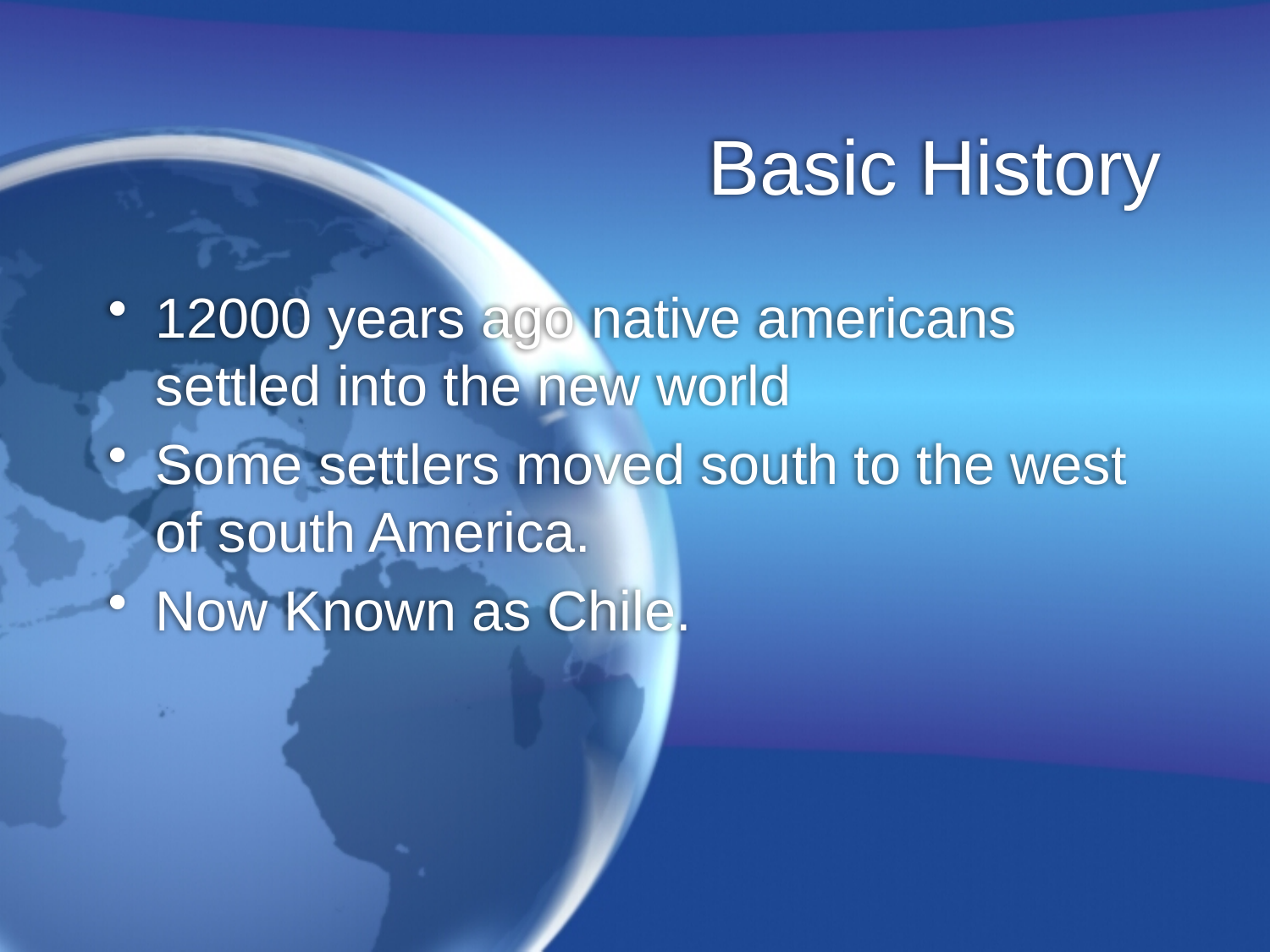

# Basic History
12000 years ago native americans settled into the new world
Some settlers moved south to the west of south America.
Now Known as Chile.